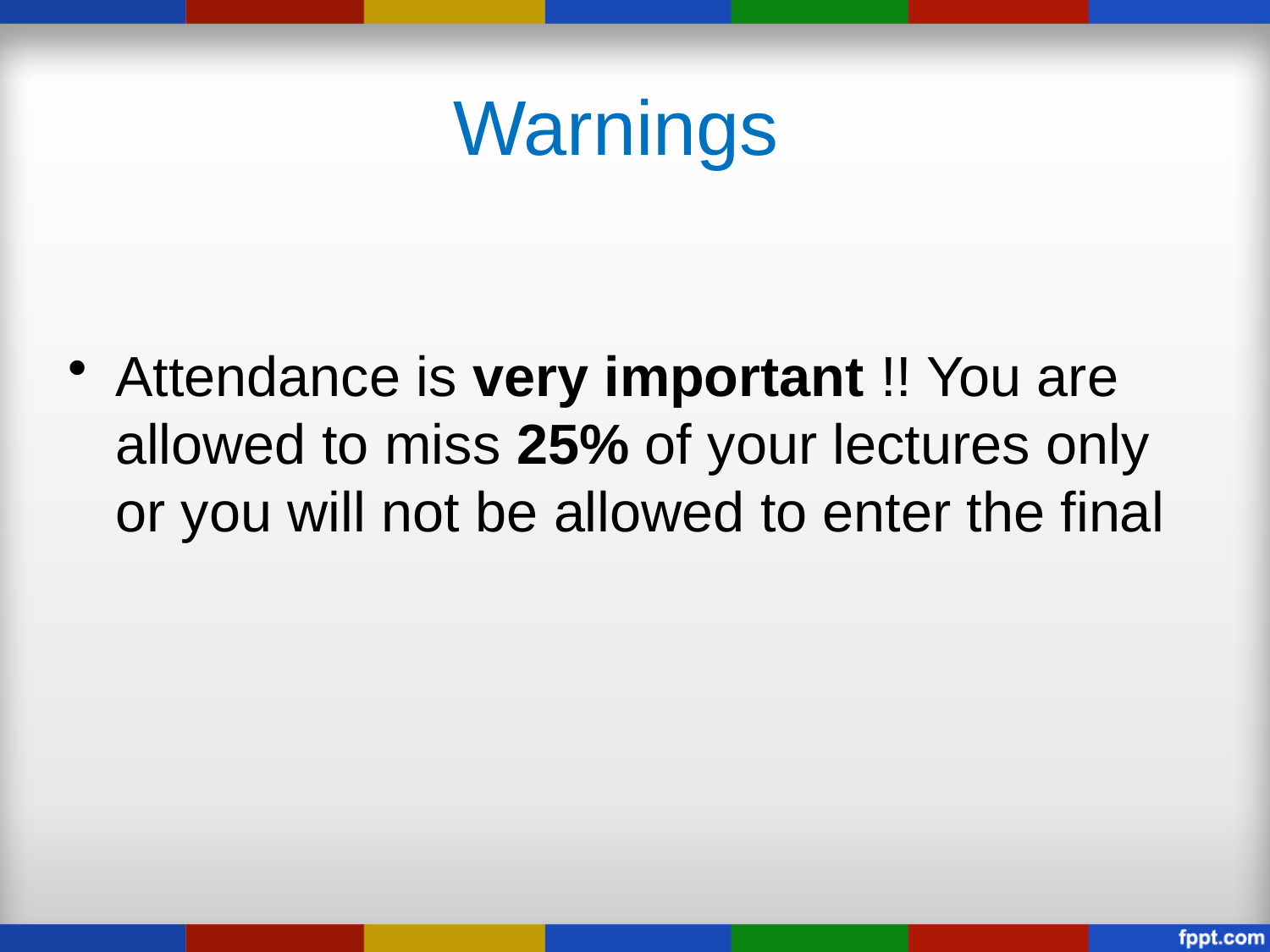

# Warnings

Attendance is very important !! You are allowed to miss 25% of your lectures only or you will not be allowed to enter the final